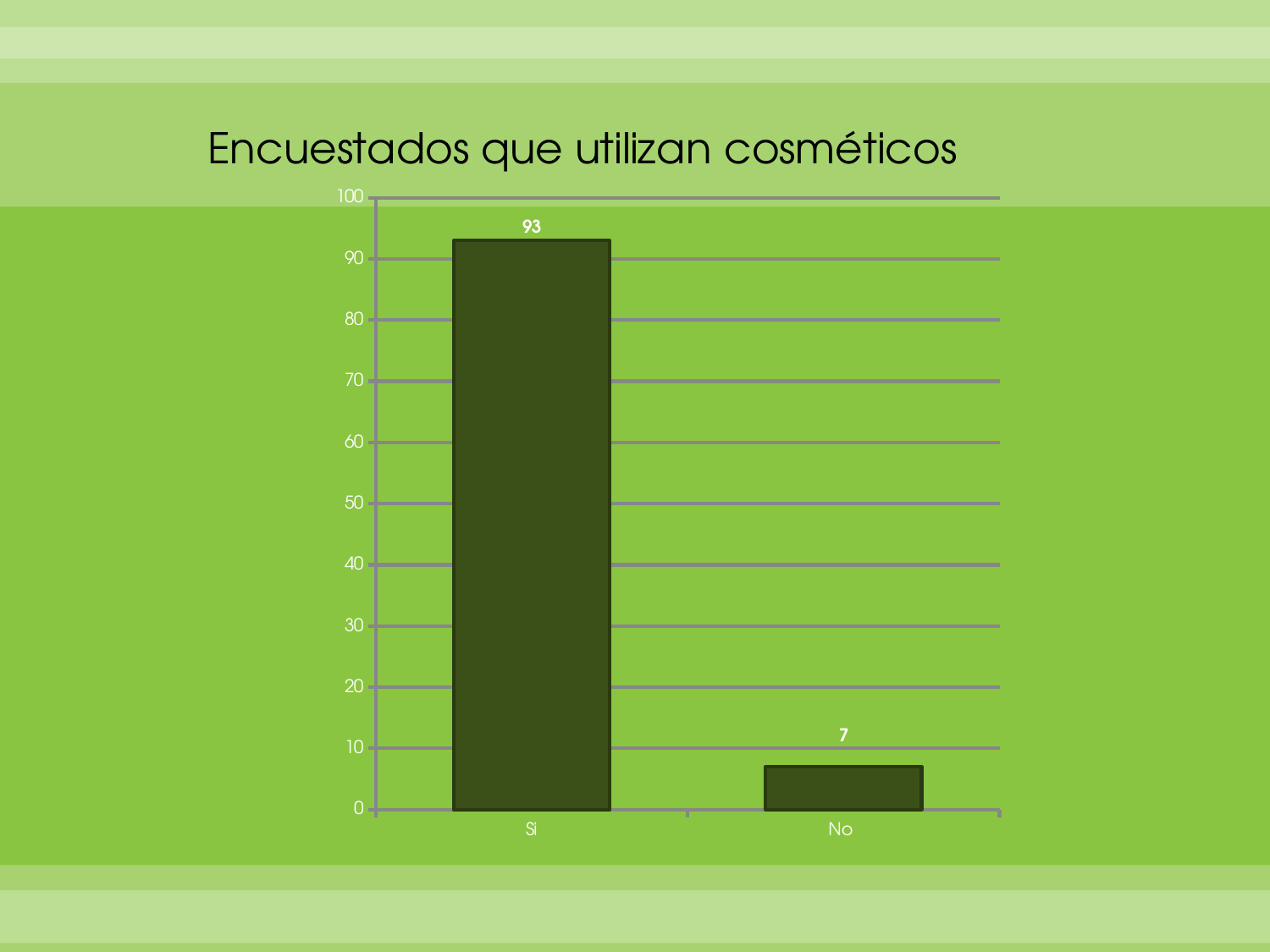

### Chart

| Category |  |
|---|---|
| Si | 93.0 |
| No  | 7.0 |